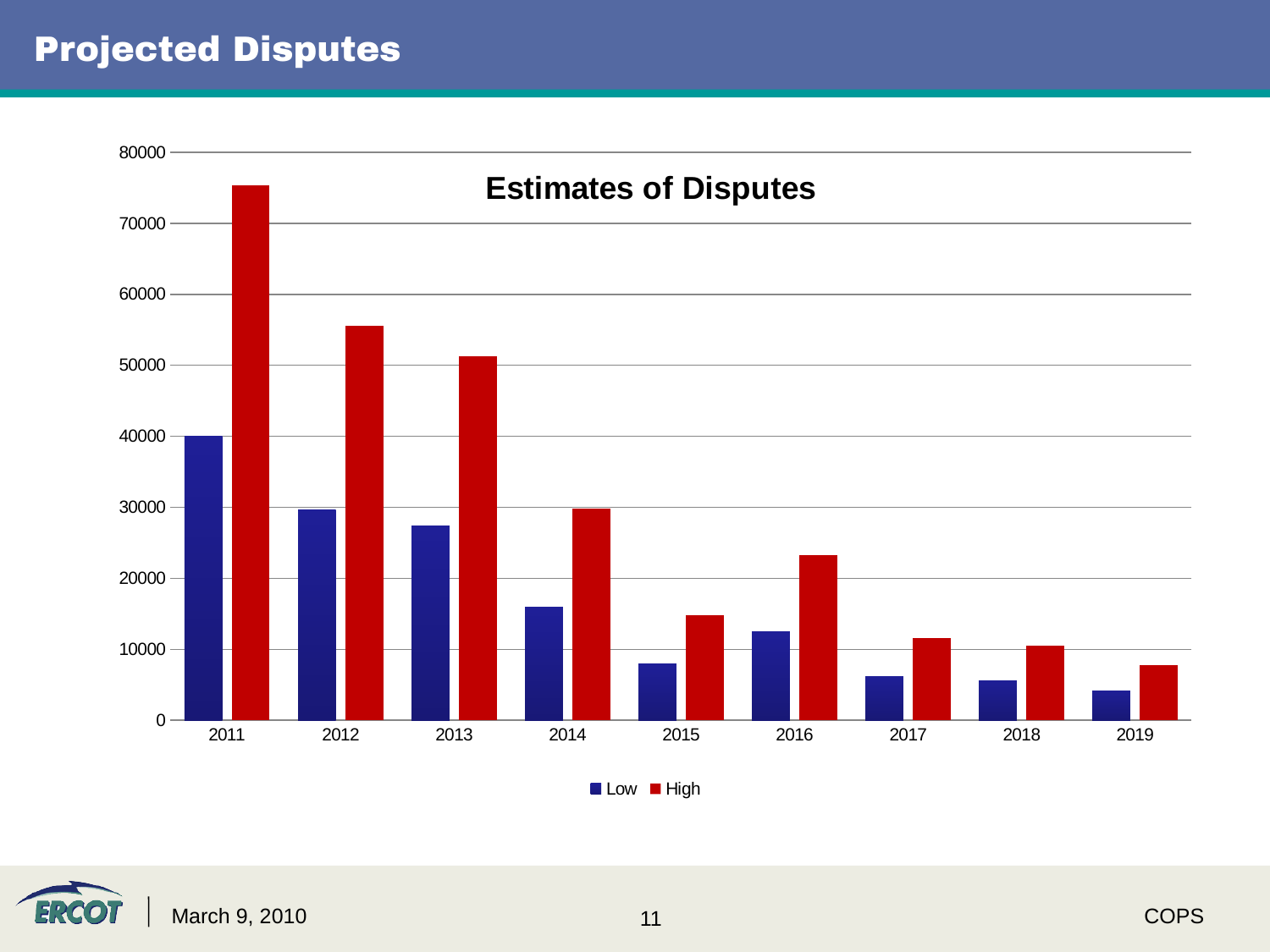

# Projected Disputes

### Chart: Estimates of Disputes

| Category |  |  |
|---|---|---|
| 2011 | 40000.0 | 75348.0 |
| 2012 | 29613.131069909286 | 55524.62075607994 |
| 2013 | 27329.641223212137 | 51243.07729352275 |
| 2014 | 15884.099847499798 | 29782.68721406212 |
| 2015 | 7909.944618348178 | 14831.146159402842 |
| 2016 | 12420.74002728951 | 23288.88755116783 |
| 2017 | 6176.258126655434 | 11580.483987478929 |
| 2018 | 5582.309976723655 | 10466.831206356854 |
| 2019 | 4153.623886347219 | 7788.044786901032 |
March 9, 2010
COPS